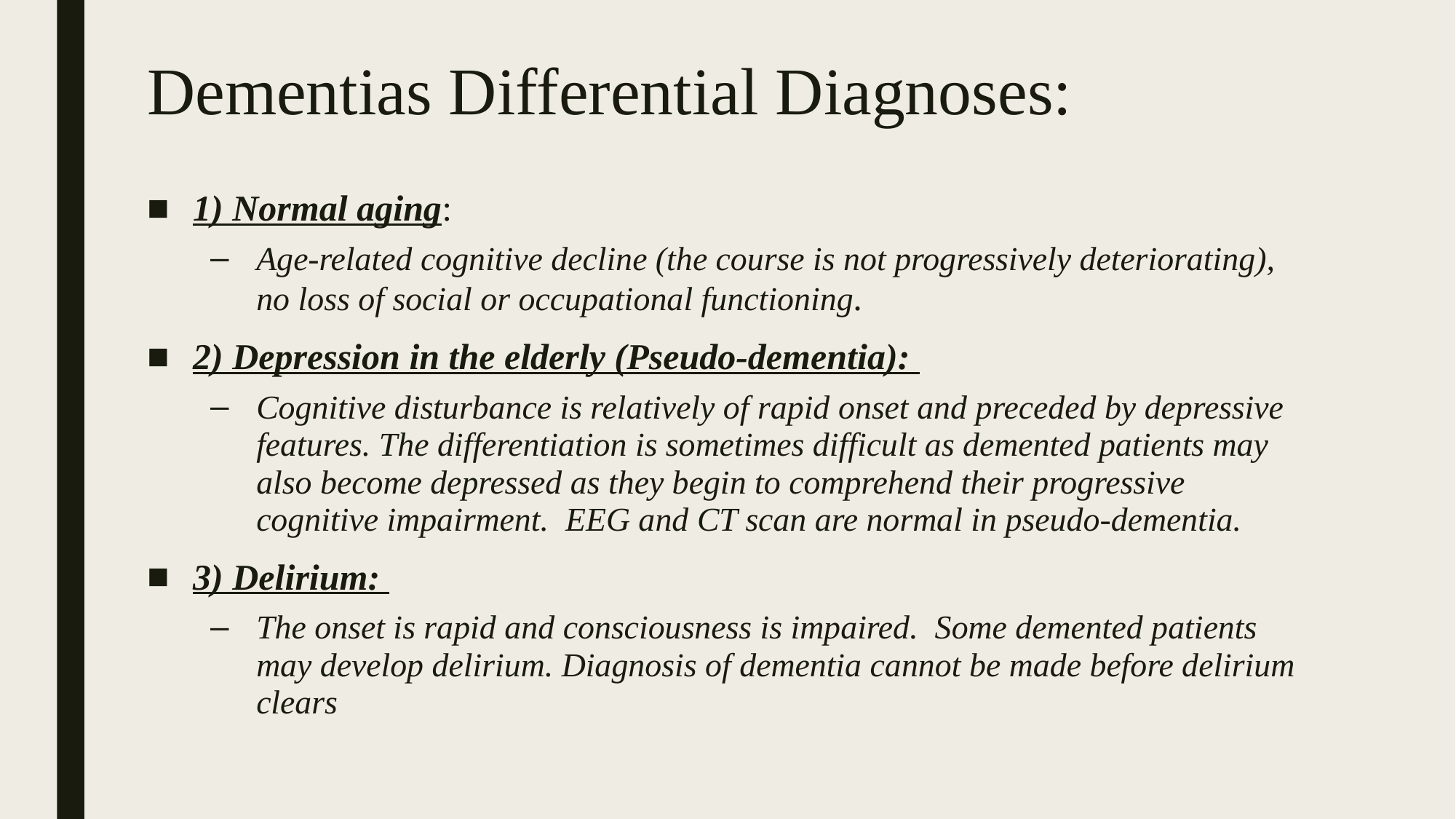

# Dementias Differential Diagnoses:
1) Normal aging:
Age-related cognitive decline (the course is not progressively deteriorating), no loss of social or occupational functioning.
2) Depression in the elderly (Pseudo-dementia):
Cognitive disturbance is relatively of rapid onset and preceded by depressive features. The differentiation is sometimes difficult as demented patients may also become depressed as they begin to comprehend their progressive cognitive impairment.  EEG and CT scan are normal in pseudo-dementia.
3) Delirium:
The onset is rapid and consciousness is impaired.  Some demented patients may develop delirium. Diagnosis of dementia cannot be made before delirium clears